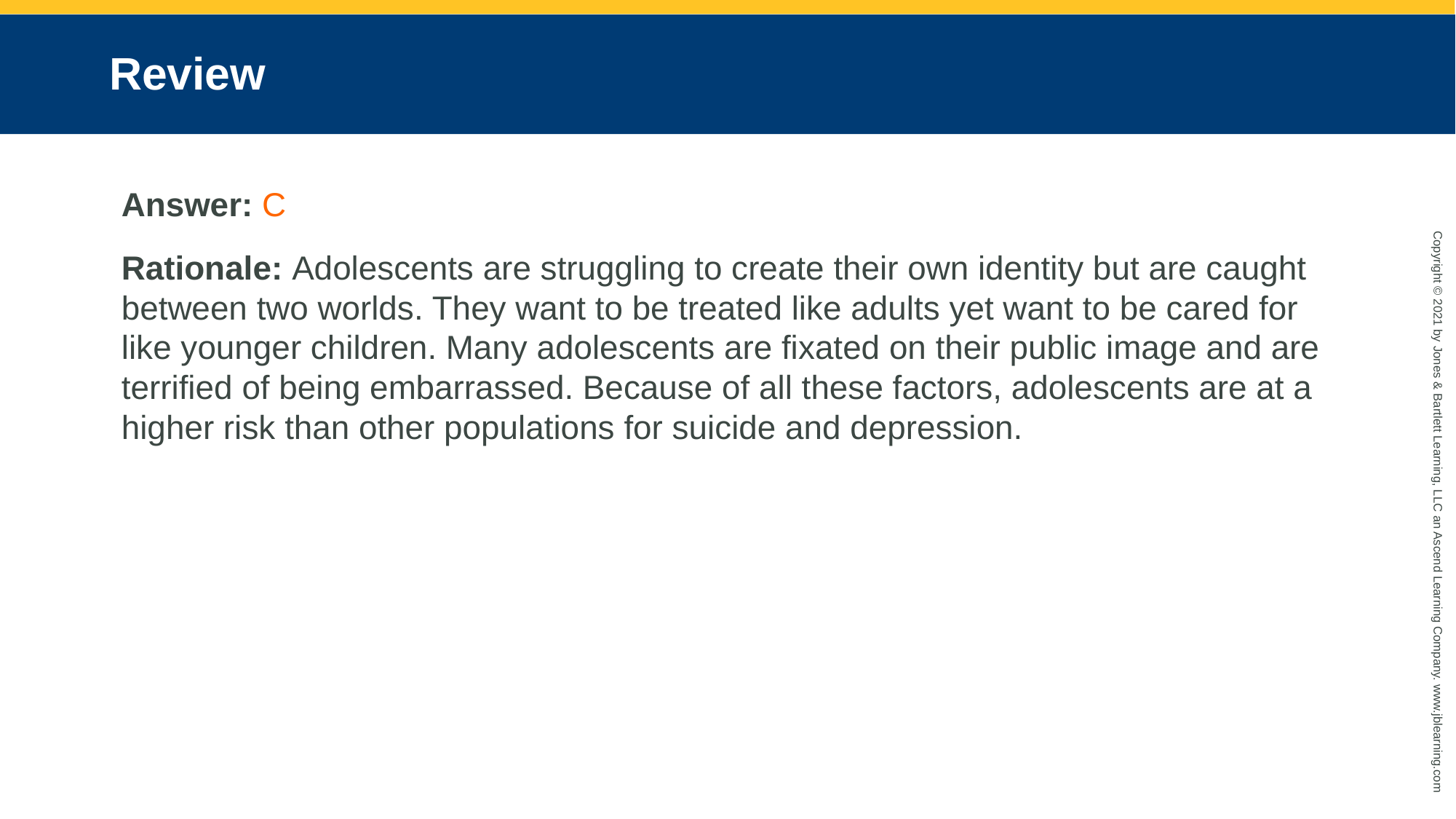

# Review
Answer: C
Rationale: Adolescents are struggling to create their own identity but are caught between two worlds. They want to be treated like adults yet want to be cared for like younger children. Many adolescents are fixated on their public image and are terrified of being embarrassed. Because of all these factors, adolescents are at a higher risk than other populations for suicide and depression.